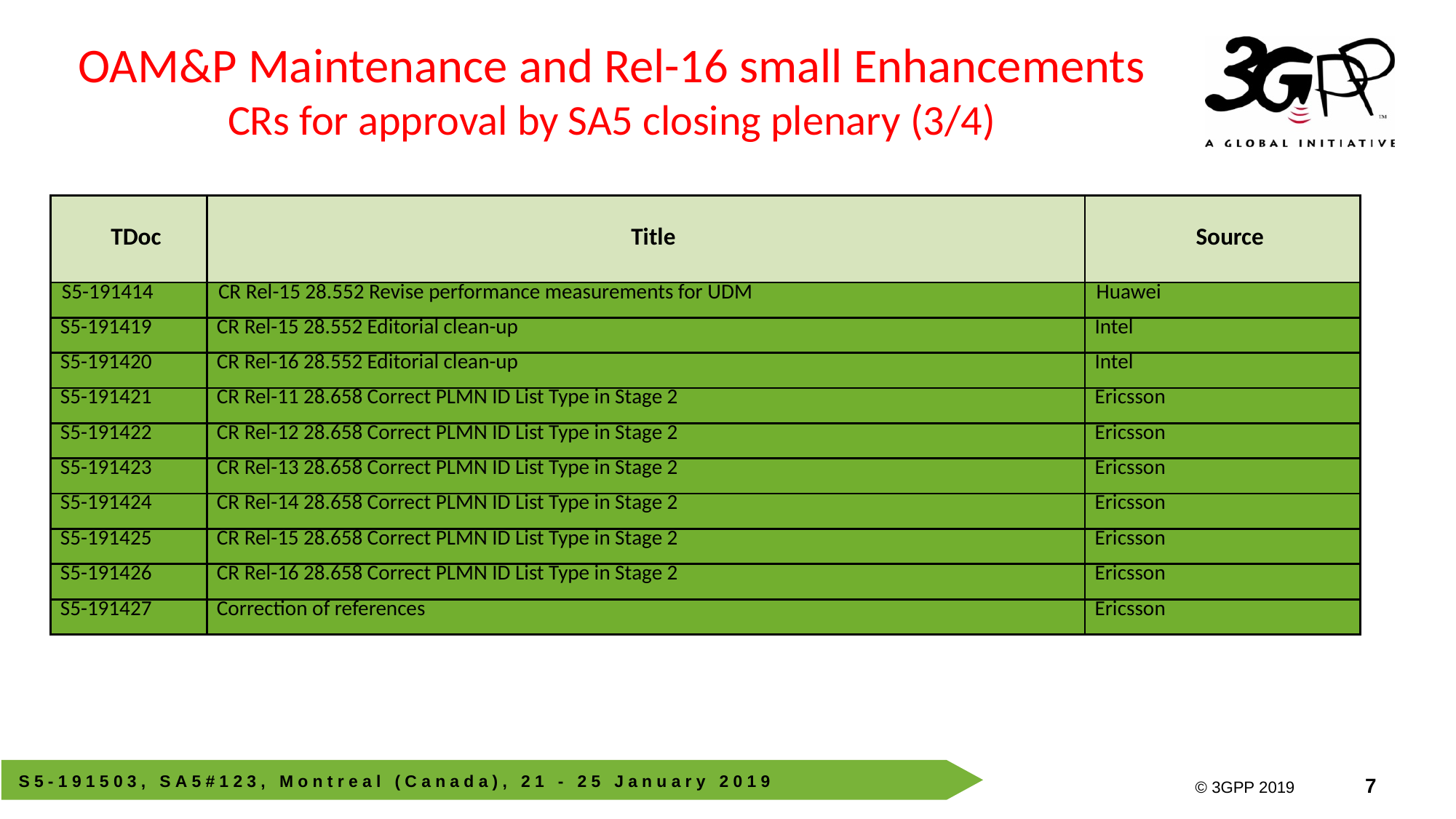

OAM&P Maintenance and Rel-16 small Enhancements
CRs for approval by SA5 closing plenary (3/4)
| TDoc | Title | Source |
| --- | --- | --- |
| S5-191414 | CR Rel-15 28.552 Revise performance measurements for UDM | Huawei |
| S5-191419 | CR Rel-15 28.552 Editorial clean-up | Intel |
| S5-191420 | CR Rel-16 28.552 Editorial clean-up | Intel |
| S5-191421 | CR Rel-11 28.658 Correct PLMN ID List Type in Stage 2 | Ericsson |
| S5-191422 | CR Rel-12 28.658 Correct PLMN ID List Type in Stage 2 | Ericsson |
| S5-191423 | CR Rel-13 28.658 Correct PLMN ID List Type in Stage 2 | Ericsson |
| S5-191424 | CR Rel-14 28.658 Correct PLMN ID List Type in Stage 2 | Ericsson |
| S5-191425 | CR Rel-15 28.658 Correct PLMN ID List Type in Stage 2 | Ericsson |
| S5-191426 | CR Rel-16 28.658 Correct PLMN ID List Type in Stage 2 | Ericsson |
| S5-191427 | Correction of references | Ericsson |